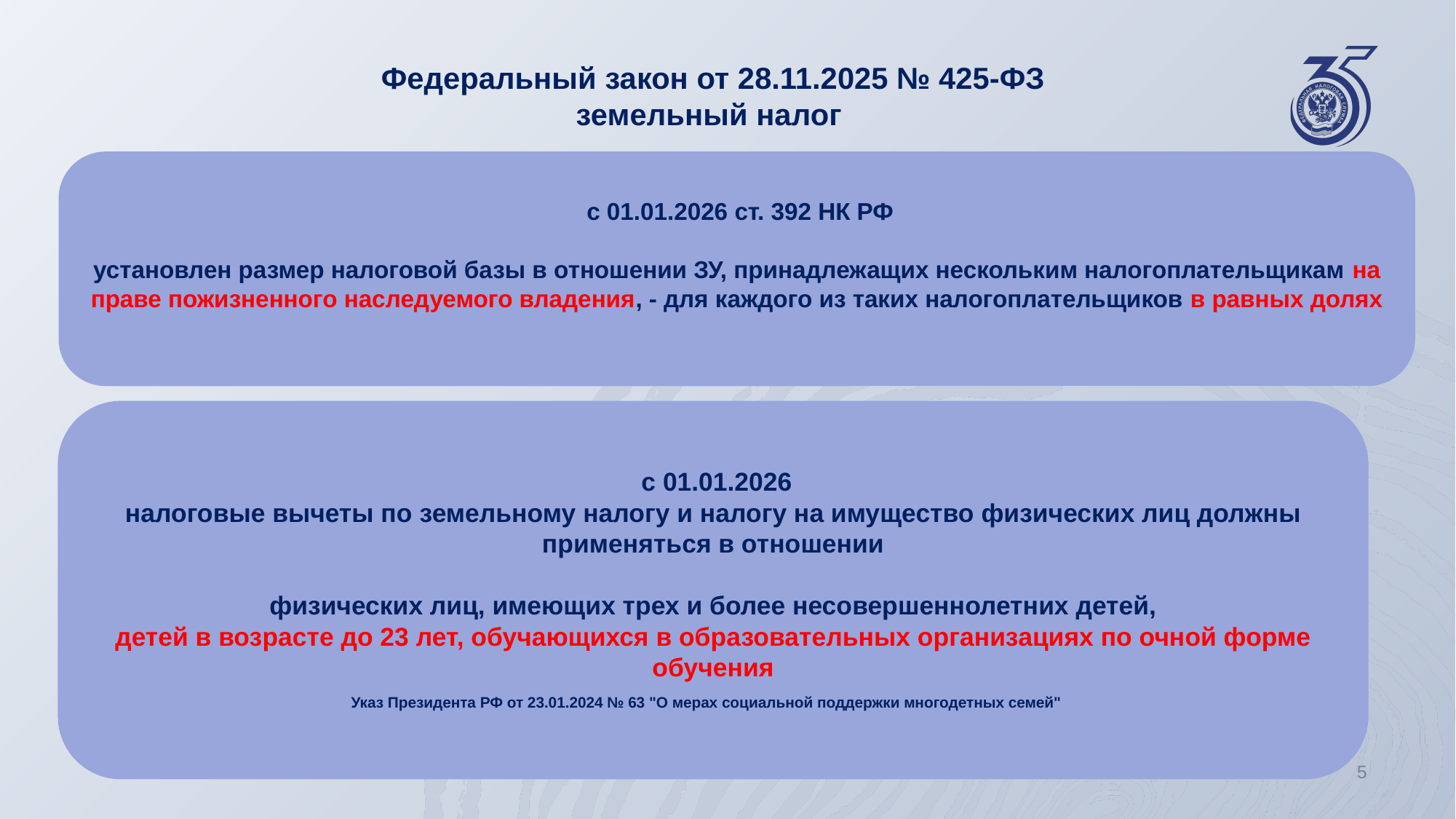

Федеральный закон от 28.11.2025 № 425-ФЗ
земельный налог
 с 01.01.2026 ст. 392 НК РФ

установлен размер налоговой базы в отношении ЗУ, принадлежащих нескольким налогоплательщикам на праве пожизненного наследуемого владения, - для каждого из таких налогоплательщиков в равных долях

 с 01.01.2026
налоговые вычеты по земельному налогу и налогу на имущество физических лиц должны применяться в отношении

физических лиц, имеющих трех и более несовершеннолетних детей,
детей в возрасте до 23 лет, обучающихся в образовательных организациях по очной форме обучения
Указ Президента РФ от 23.01.2024 № 63 "О мерах социальной поддержки многодетных семей"

5